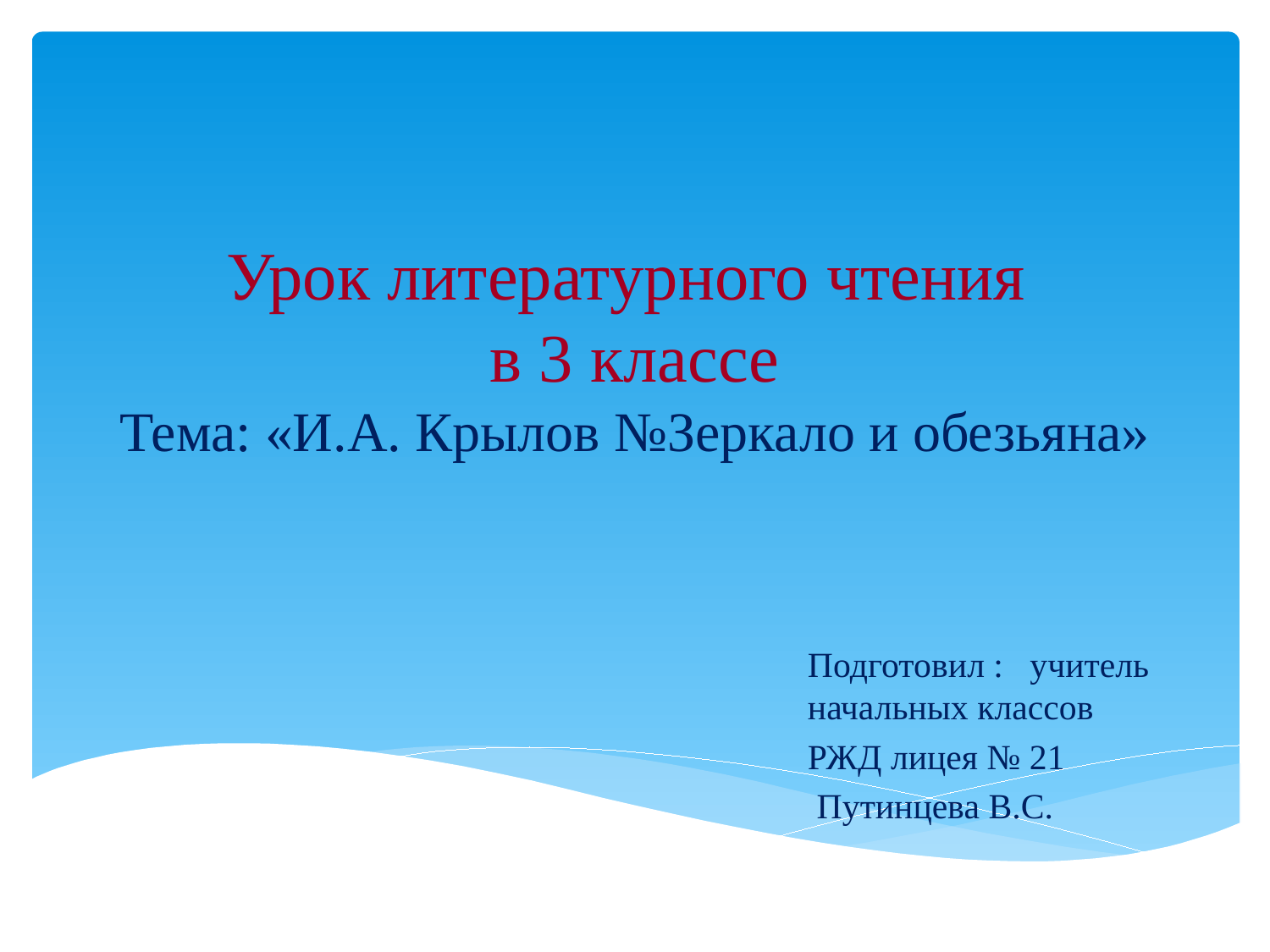

# Урок литературного чтения в 3 классе Тема: «И.А. Крылов №Зеркало и обезьяна»
Подготовил :   учитель начальных классов
РЖД лицея № 21
 Путинцева В.С.